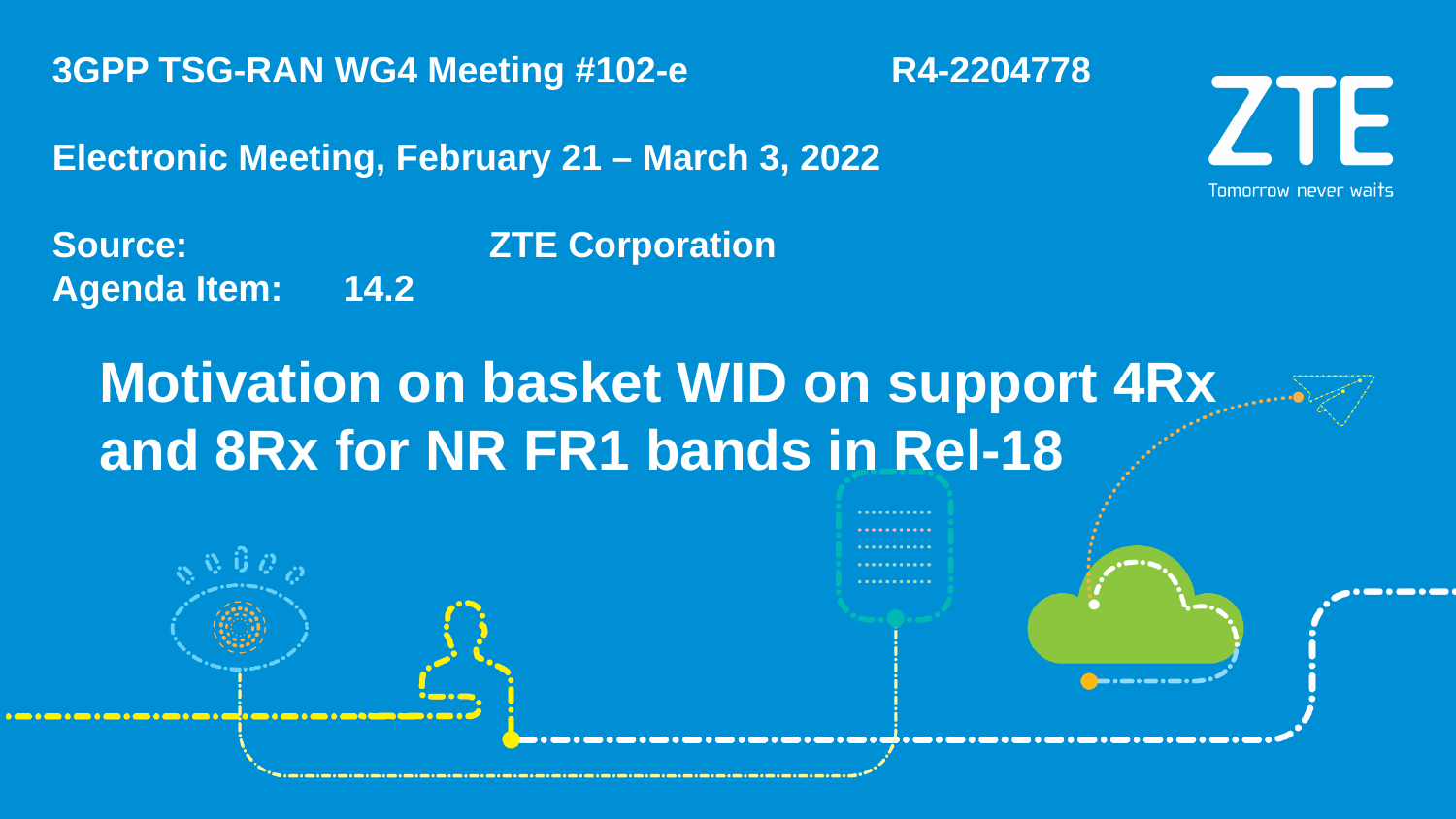

3GPP TSG-RAN WG4 Meeting #102-e                    R4-2204778
Electronic Meeting, February 21 – March 3, 2022

Source: 		ZTE Corporation
Agenda Item:	14.2
# Motivation on basket WID on support 4Rx and 8Rx for NR FR1 bands in Rel-18